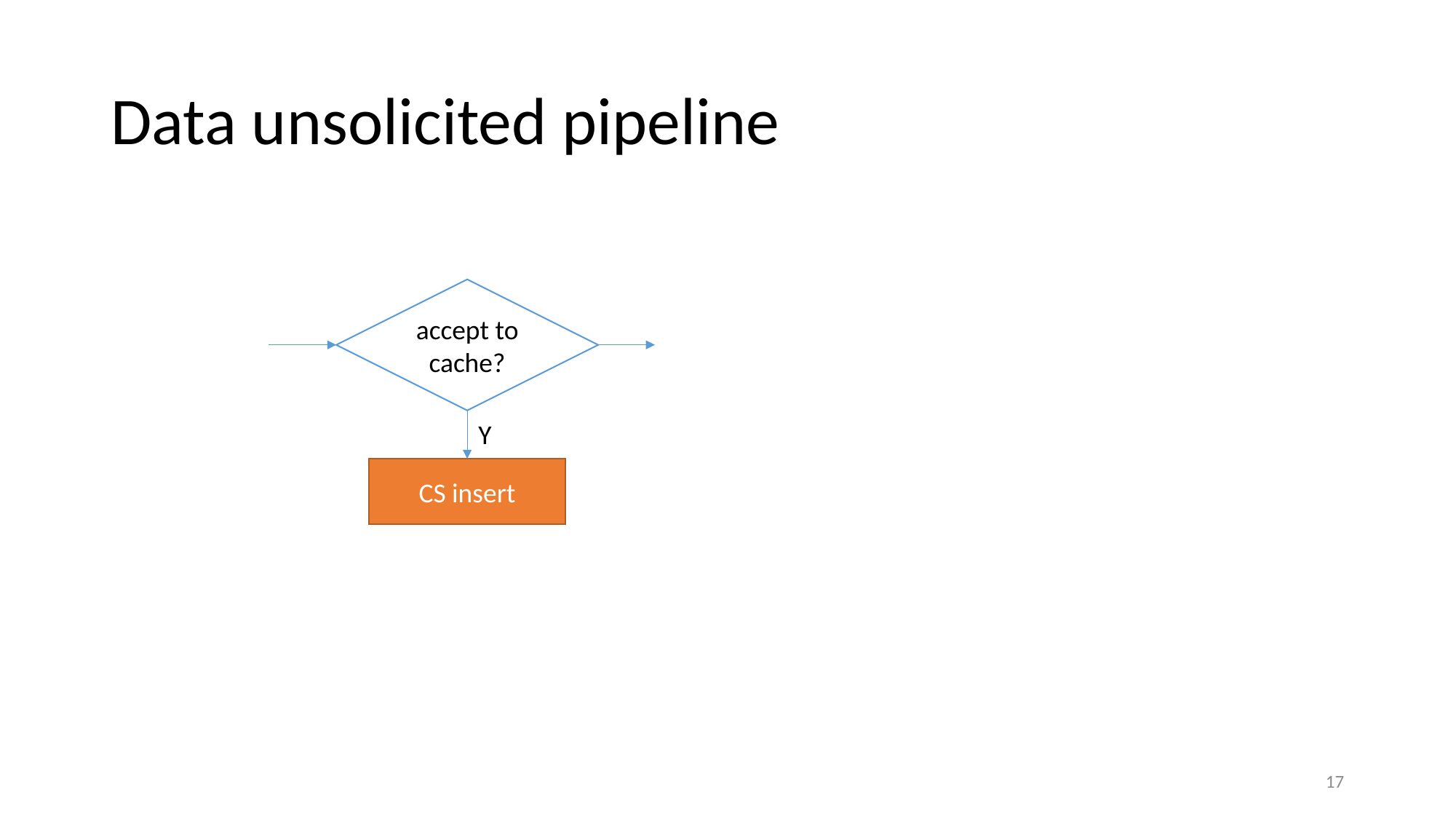

# Data unsolicited pipeline
accept to cache?
Y
CS insert
17